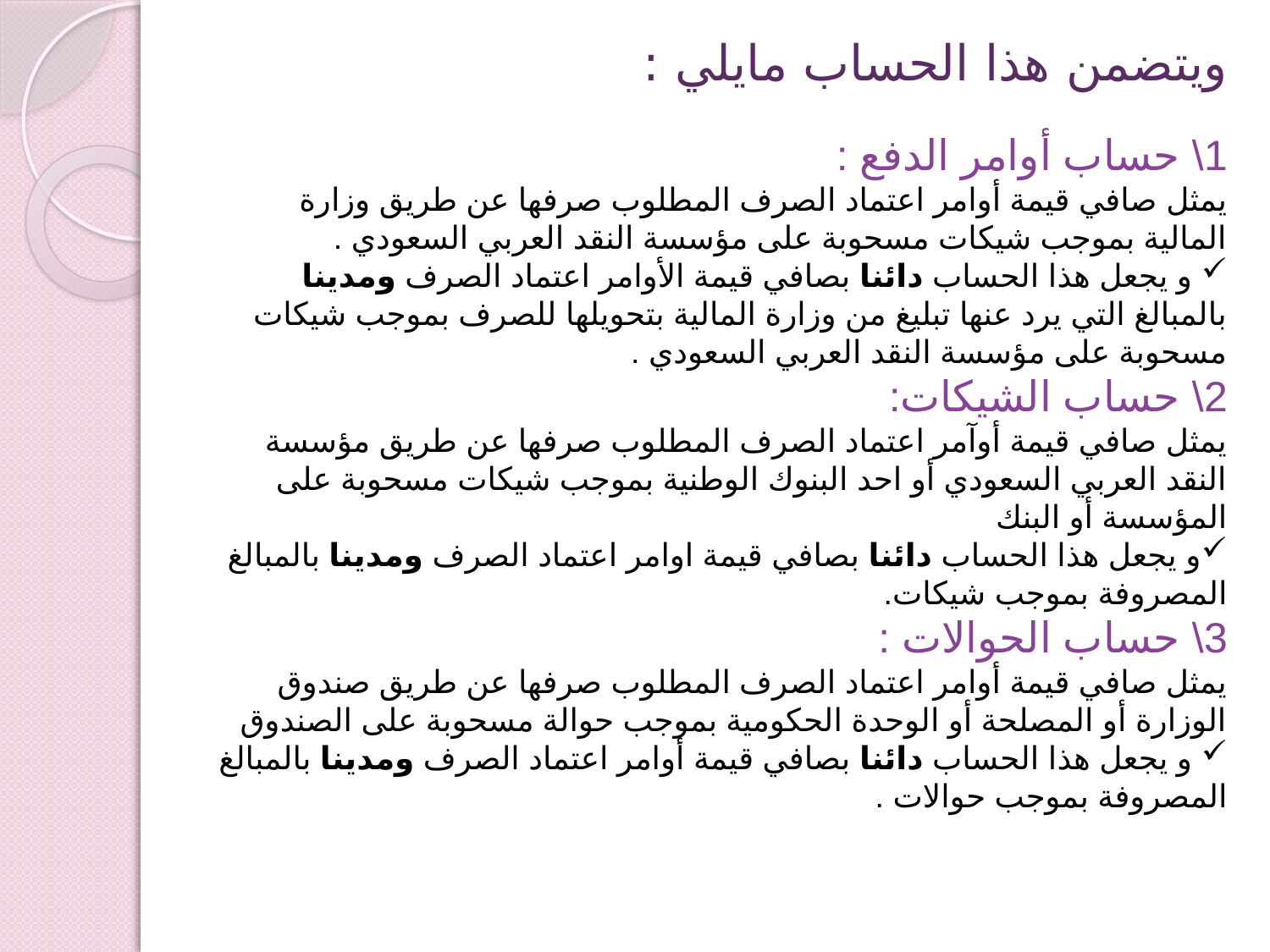

ويتضمن هذا الحساب مايلي :

1\ حساب أوامر الدفع :
يمثل صافي قيمة أوامر اعتماد الصرف المطلوب صرفها عن طريق وزارة المالية بموجب شيكات مسحوبة على مؤسسة النقد العربي السعودي .
 و يجعل هذا الحساب دائنا بصافي قيمة الأوامر اعتماد الصرف ومدينا بالمبالغ التي يرد عنها تبليغ من وزارة المالية بتحويلها للصرف بموجب شيكات مسحوبة على مؤسسة النقد العربي السعودي .
2\ حساب الشيكات:
يمثل صافي قيمة أوآمر اعتماد الصرف المطلوب صرفها عن طريق مؤسسة النقد العربي السعودي أو احد البنوك الوطنية بموجب شيكات مسحوبة على المؤسسة أو البنك
و يجعل هذا الحساب دائنا بصافي قيمة اوامر اعتماد الصرف ومدينا بالمبالغ المصروفة بموجب شيكات.
3\ حساب الحوالات :
يمثل صافي قيمة أوامر اعتماد الصرف المطلوب صرفها عن طريق صندوق الوزارة أو المصلحة أو الوحدة الحكومية بموجب حوالة مسحوبة على الصندوق
 و يجعل هذا الحساب دائنا بصافي قيمة أوامر اعتماد الصرف ومدينا بالمبالغ المصروفة بموجب حوالات .